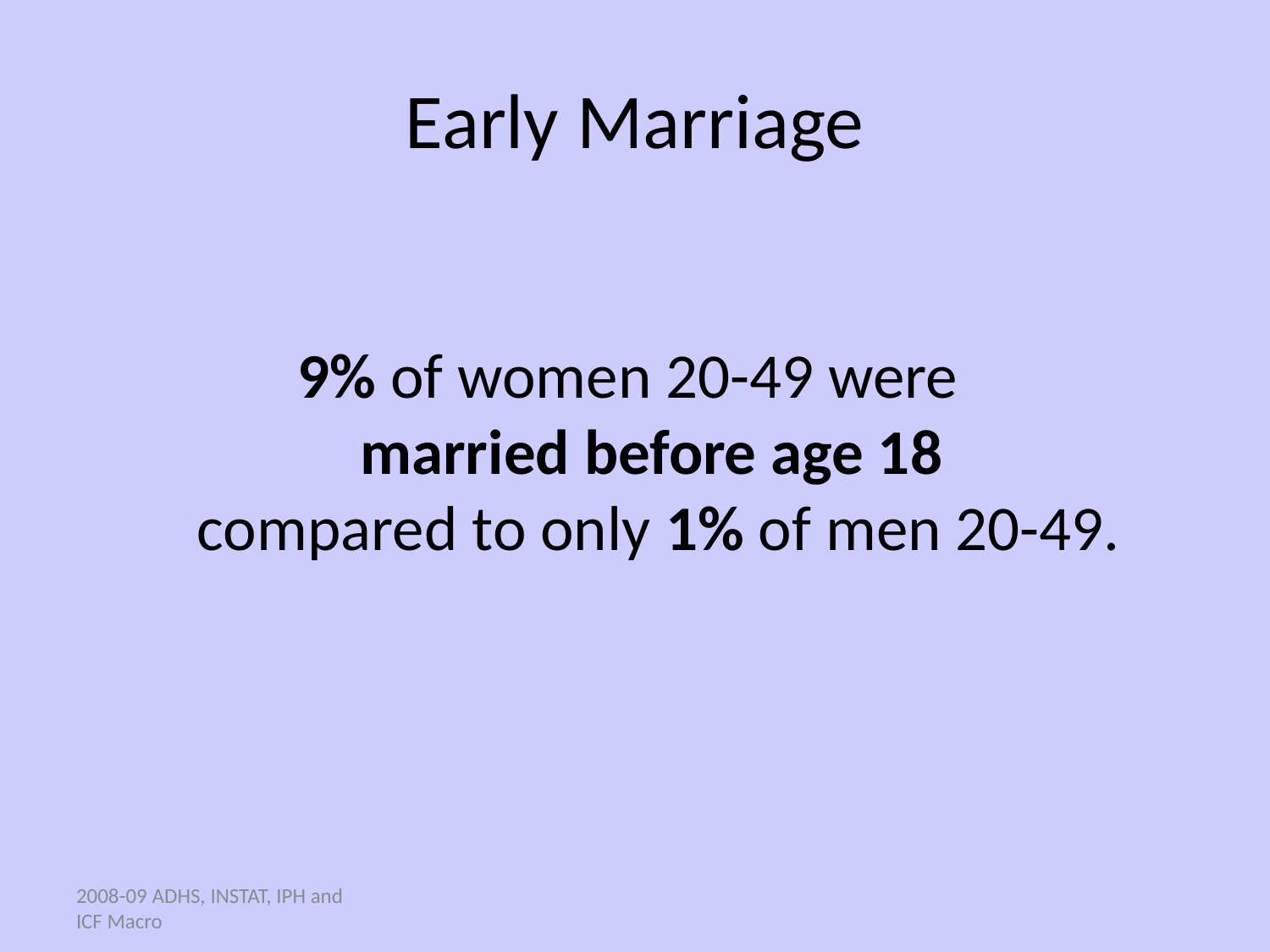

# Early Marriage
9% of women 20-49 were
married before age 18
compared to only 1% of men 20-49.
2008-09 ADHS, INSTAT, IPH and ICF Macro